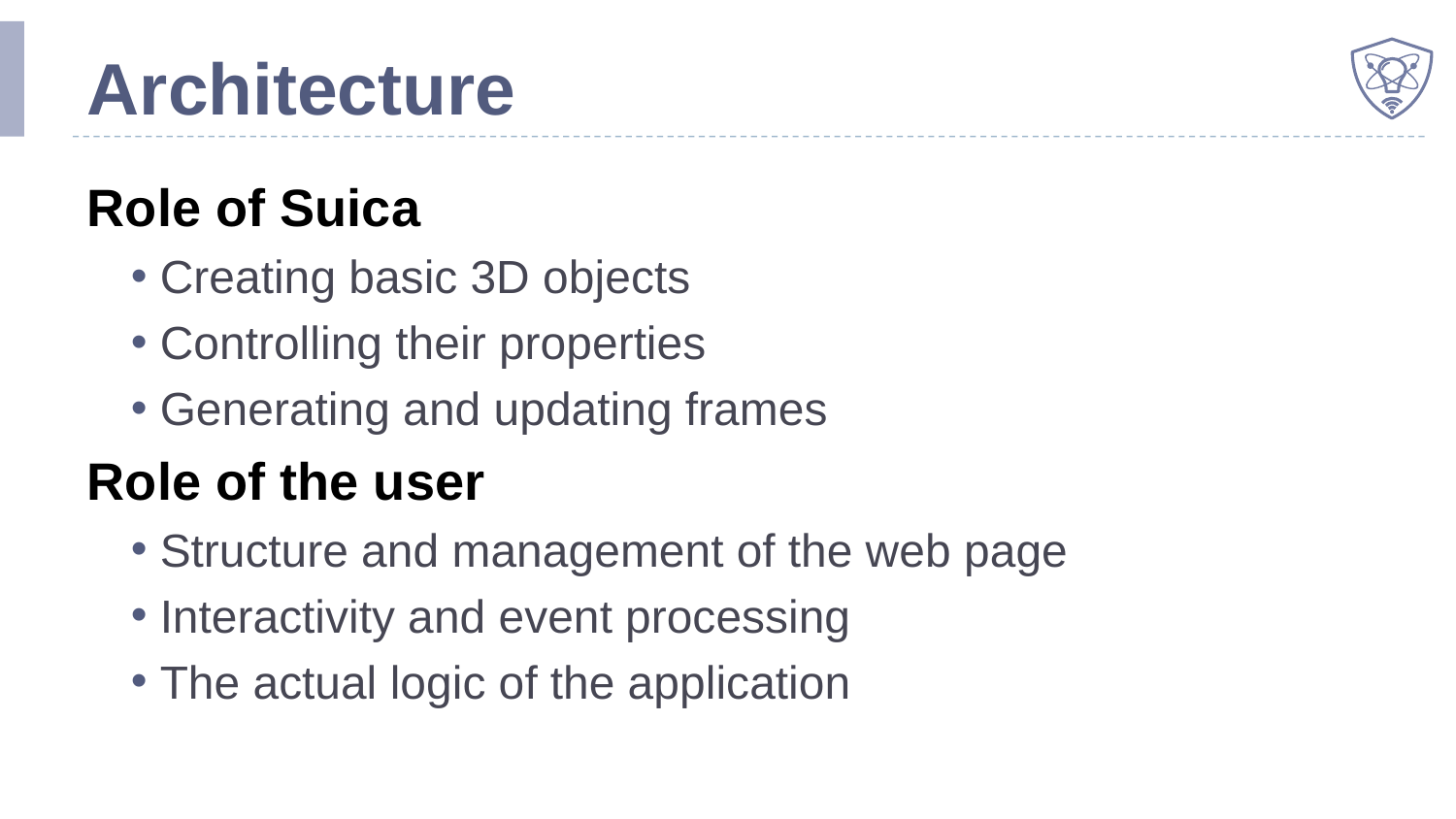

# Architecture
Role of Suica
Creating basic 3D objects
Controlling their properties
Generating and updating frames
Role of the user
Structure and management of the web page
Interactivity and event processing
The actual logic of the application